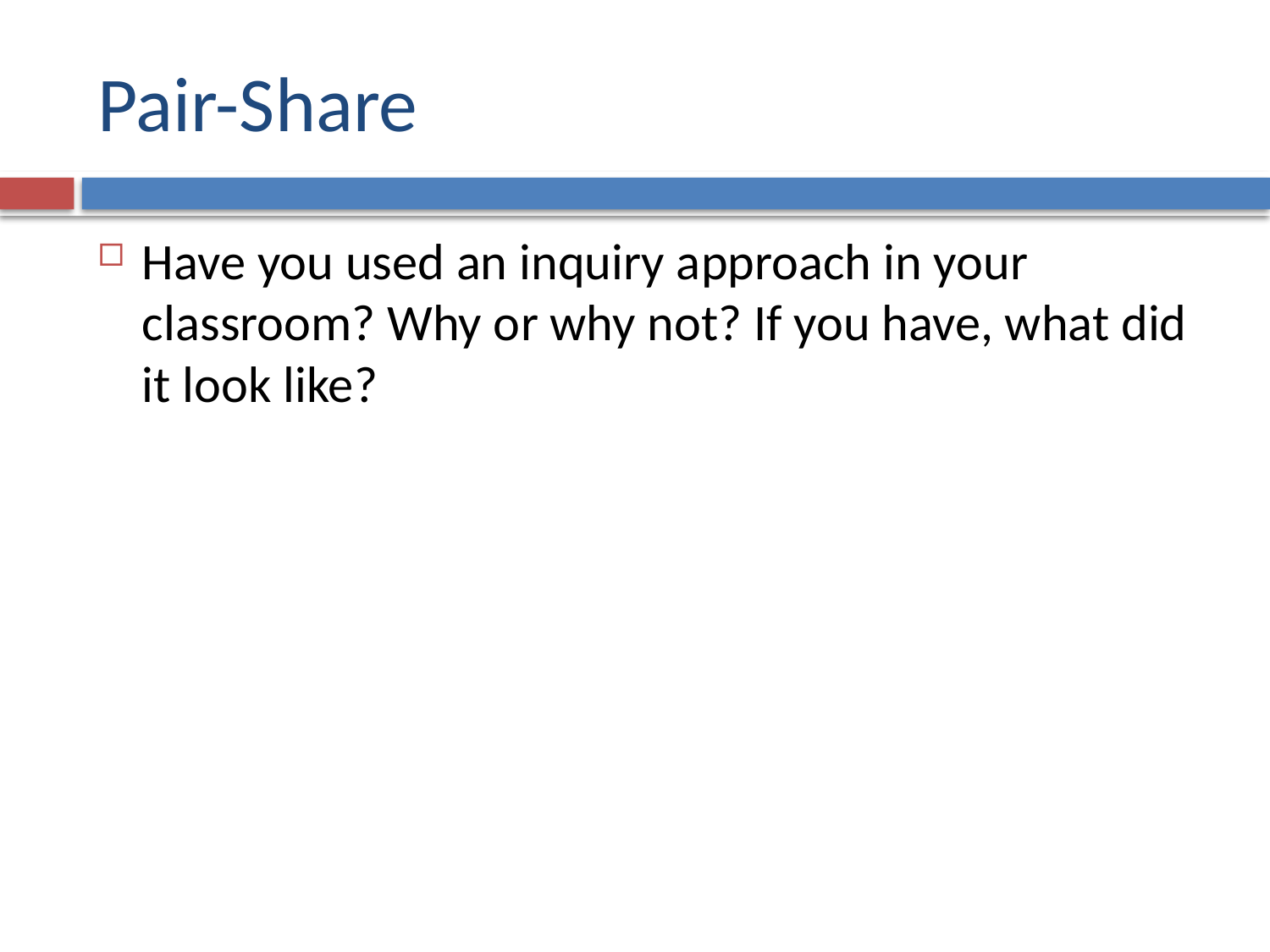

# Pair-Share
Have you used an inquiry approach in your classroom? Why or why not? If you have, what did it look like?